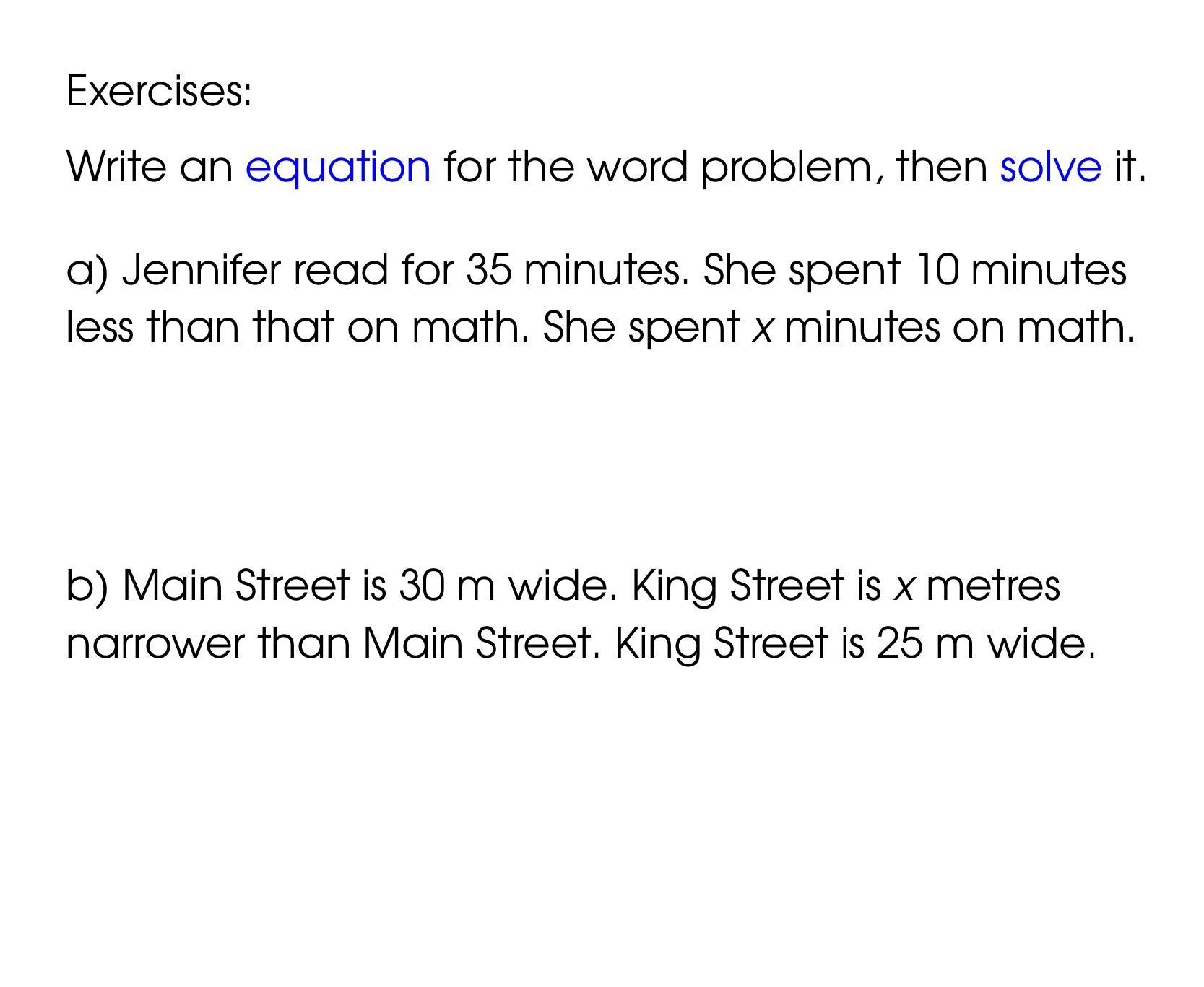

Exercises:
Write an equation for the word problem, then solve it.
a) Jennifer read for 35 minutes. She spent 10 minutes less than that on math. She spent x minutes on math.
b) Main Street is 30 m wide. King Street is x metres narrower than Main Street. King Street is 25 m wide.